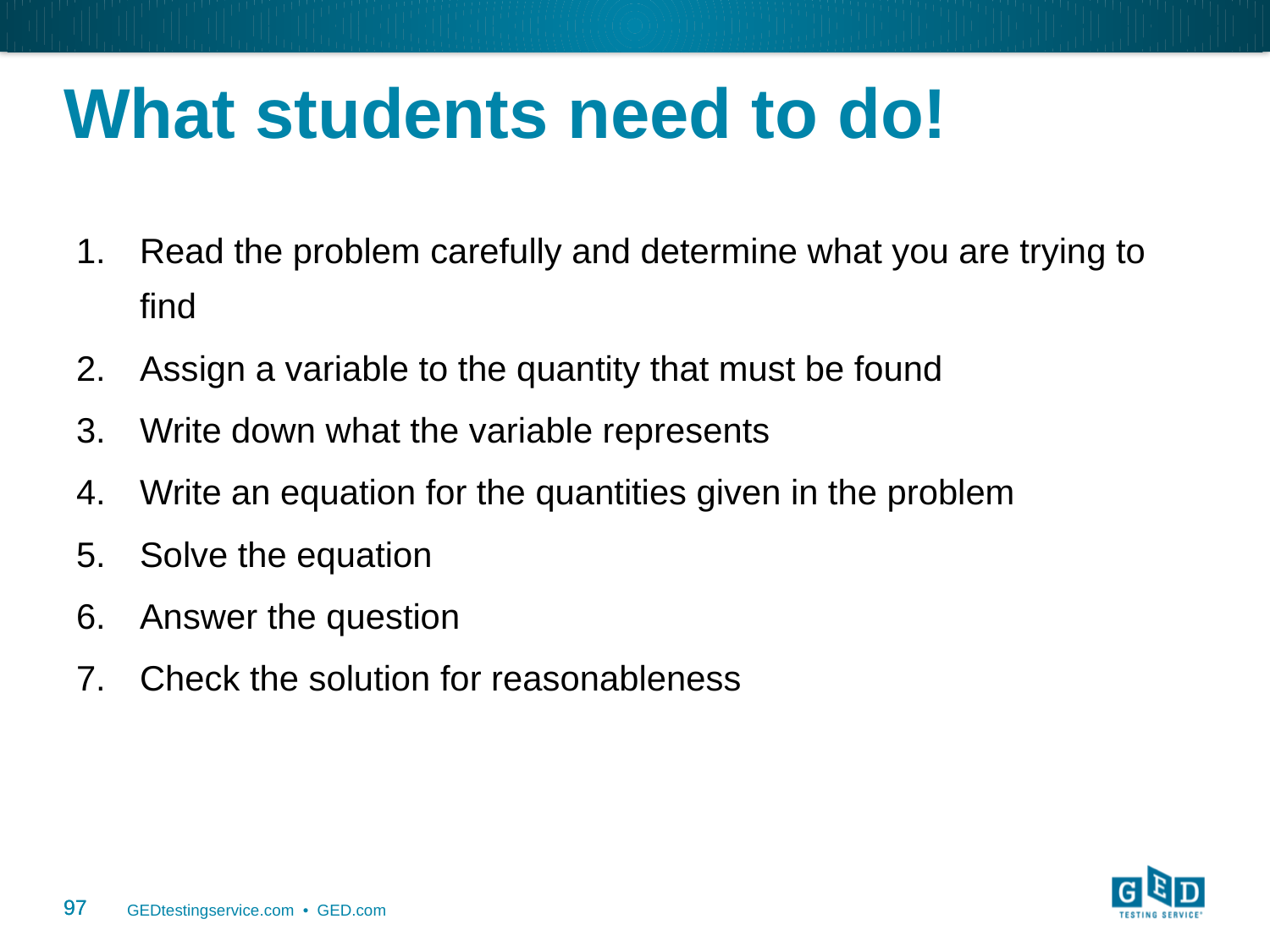

97
# What students need to do!
Read the problem carefully and determine what you are trying to find
Assign a variable to the quantity that must be found
Write down what the variable represents
Write an equation for the quantities given in the problem
Solve the equation
Answer the question
Check the solution for reasonableness

97